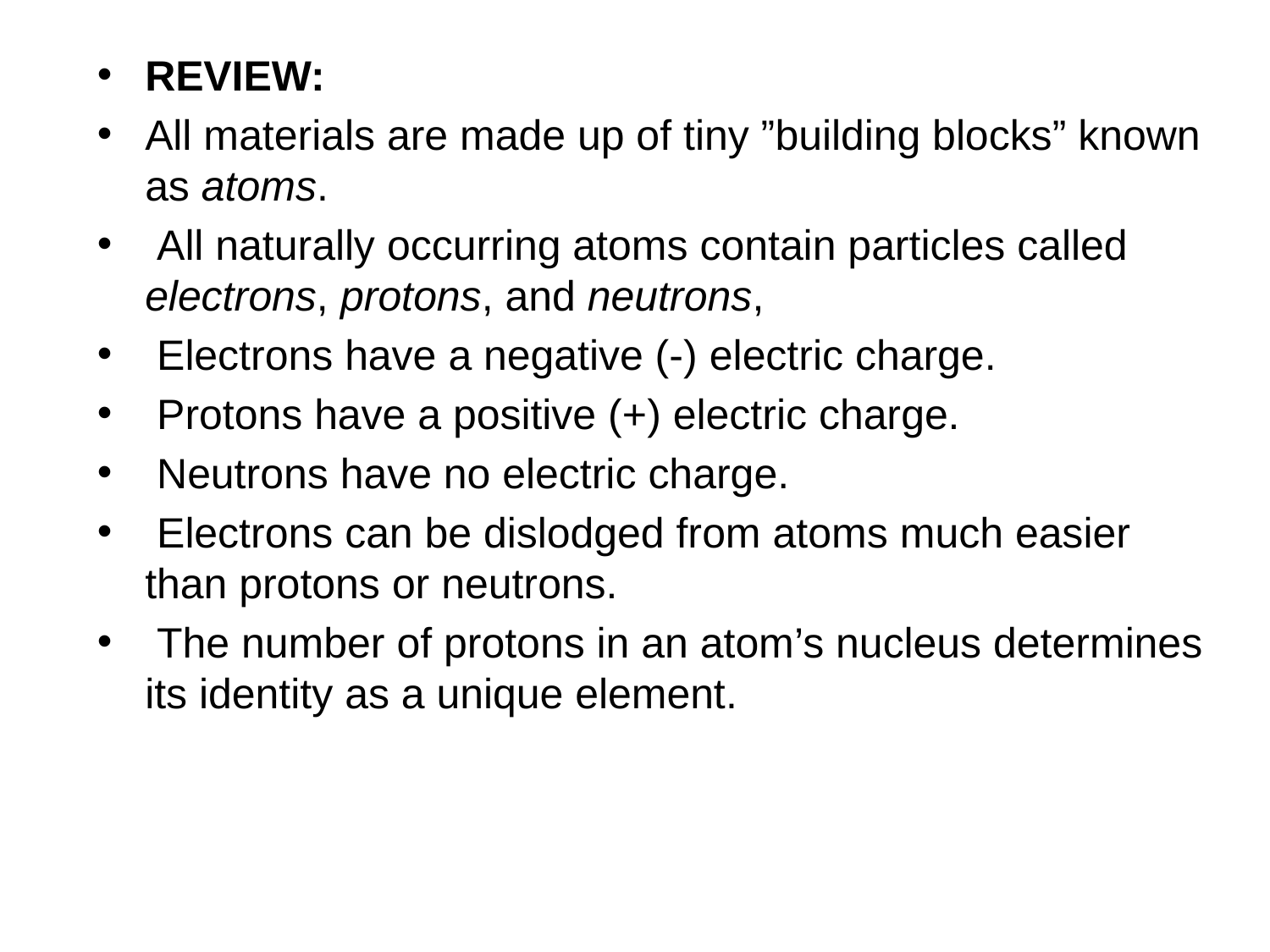

REVIEW:
All materials are made up of tiny ”building blocks” known as atoms.
 All naturally occurring atoms contain particles called electrons, protons, and neutrons,
 Electrons have a negative (-) electric charge.
 Protons have a positive (+) electric charge.
 Neutrons have no electric charge.
 Electrons can be dislodged from atoms much easier than protons or neutrons.
 The number of protons in an atom’s nucleus determines its identity as a unique element.